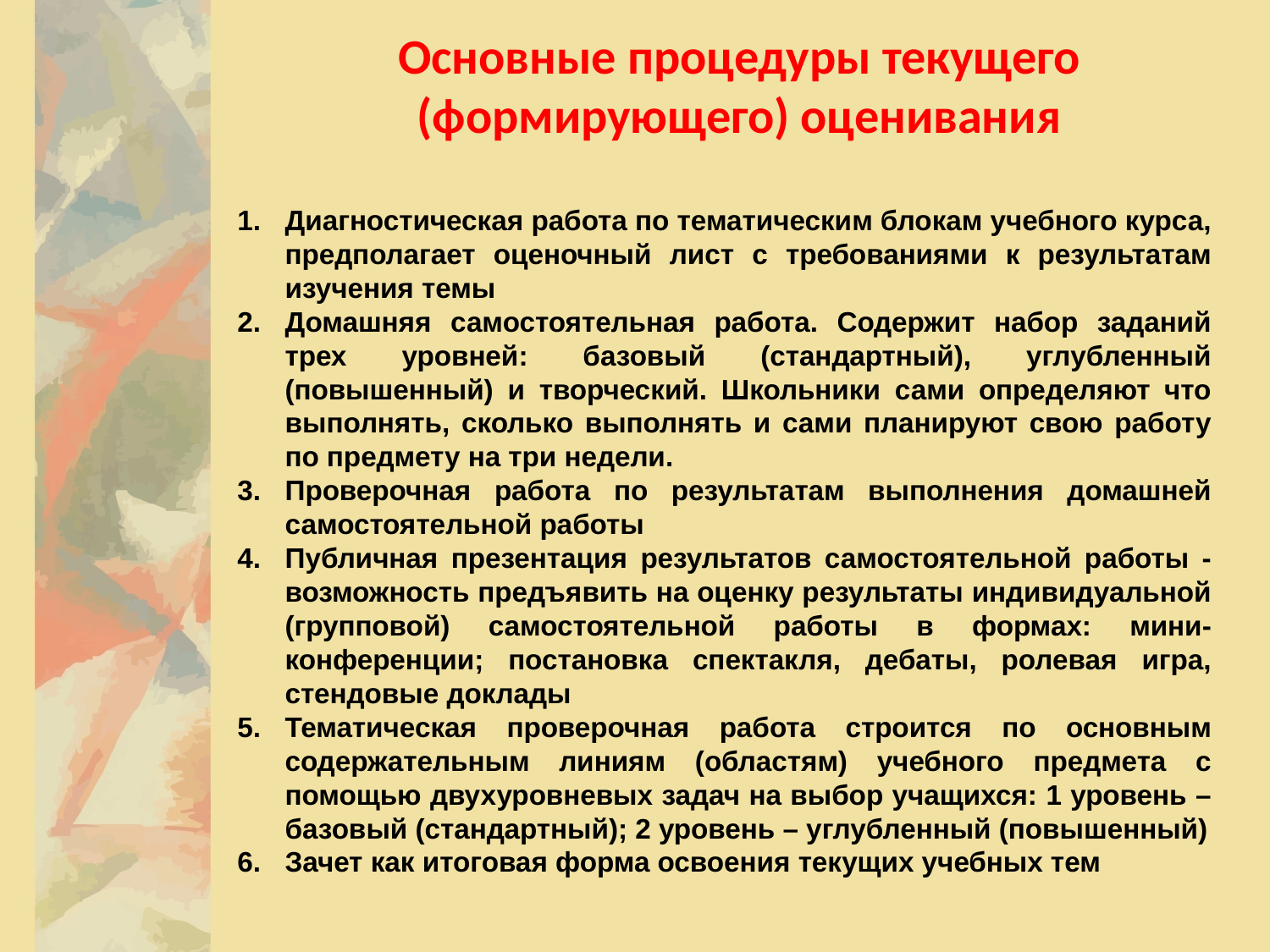

# Основные процедуры текущего (формирующего) оценивания
Диагностическая работа по тематическим блокам учебного курса, предполагает оценочный лист с требованиями к результатам изучения темы
Домашняя самостоятельная работа. Содержит набор заданий трех уровней: базовый (стандартный), углубленный (повышенный) и творческий. Школьники сами определяют что выполнять, сколько выполнять и сами планируют свою работу по предмету на три недели.
Проверочная работа по результатам выполнения домашней самостоятельной работы
Публичная презентация результатов самостоятельной работы - возможность предъявить на оценку результаты индивидуальной (групповой) самостоятельной работы в формах: мини-конференции; постановка спектакля, дебаты, ролевая игра, стендовые доклады
Тематическая проверочная работа строится по основным содержательным линиям (областям) учебного предмета с помощью двухуровневых задач на выбор учащихся: 1 уровень – базовый (стандартный); 2 уровень – углубленный (повышенный)
Зачет как итоговая форма освоения текущих учебных тем